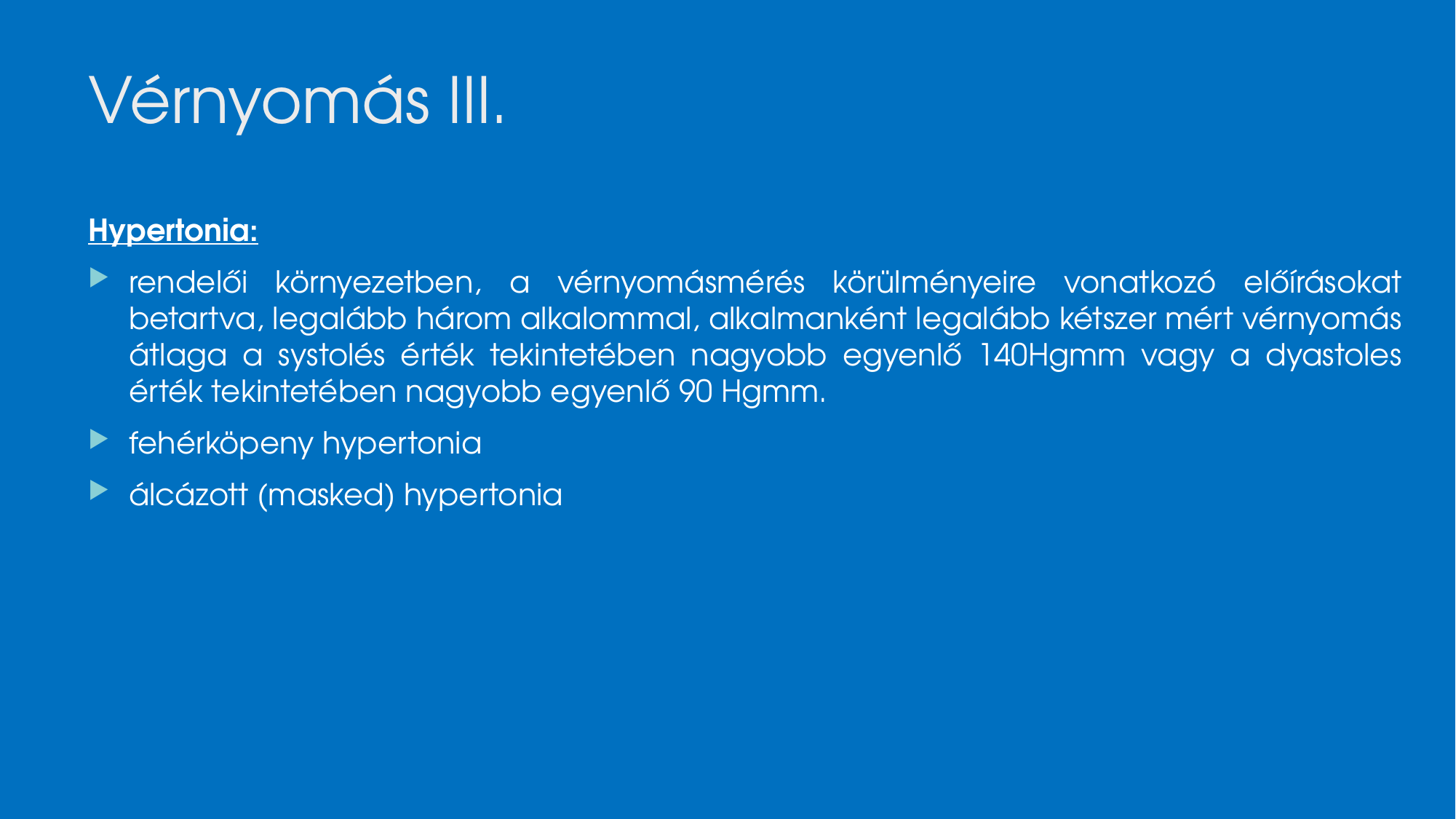

# Vérnyomás III.
Hypertonia:
rendelői környezetben, a vérnyomásmérés körülményeire vonatkozó előírásokat betartva, legalább három alkalommal, alkalmanként legalább kétszer mért vérnyomás átlaga a systolés érték tekintetében nagyobb egyenlő 140Hgmm vagy a dyastoles érték tekintetében nagyobb egyenlő 90 Hgmm.
fehérköpeny hypertonia
álcázott (masked) hypertonia